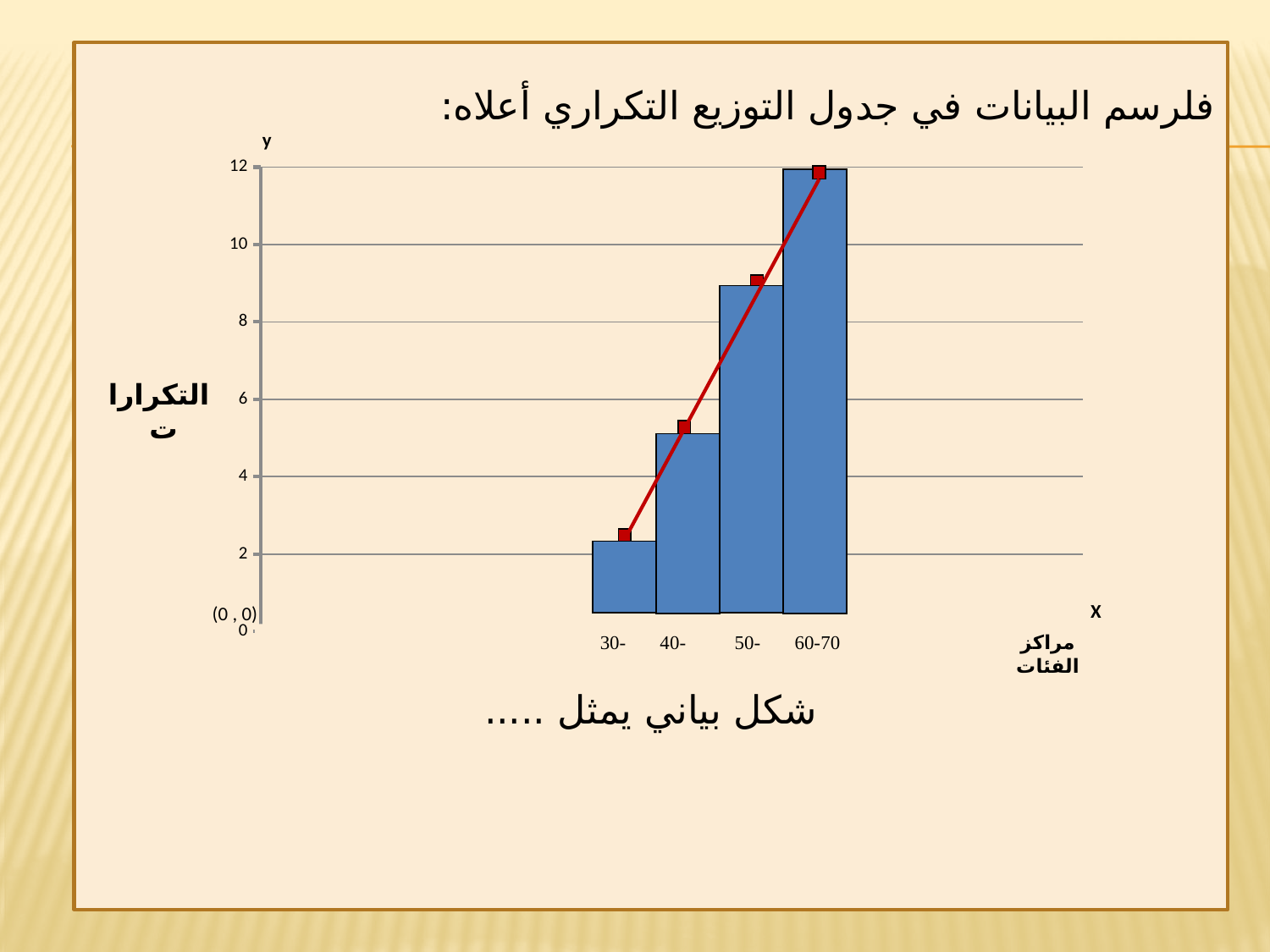

فلرسم البيانات في جدول التوزيع التكراري أعلاه:

شكل بياني يمثل .....

y

### Chart

| Category | الاطوال |
|---|---|
| 30- | 2.0 |
| 40- | 5.0 |
| 50- | 9.0 |
| 60-70 | 12.0 |

التكرارات

X
(0 , 0)

      162-     169-     176-      190-183
30-       40-          50-       60-70
مراكز الفئات